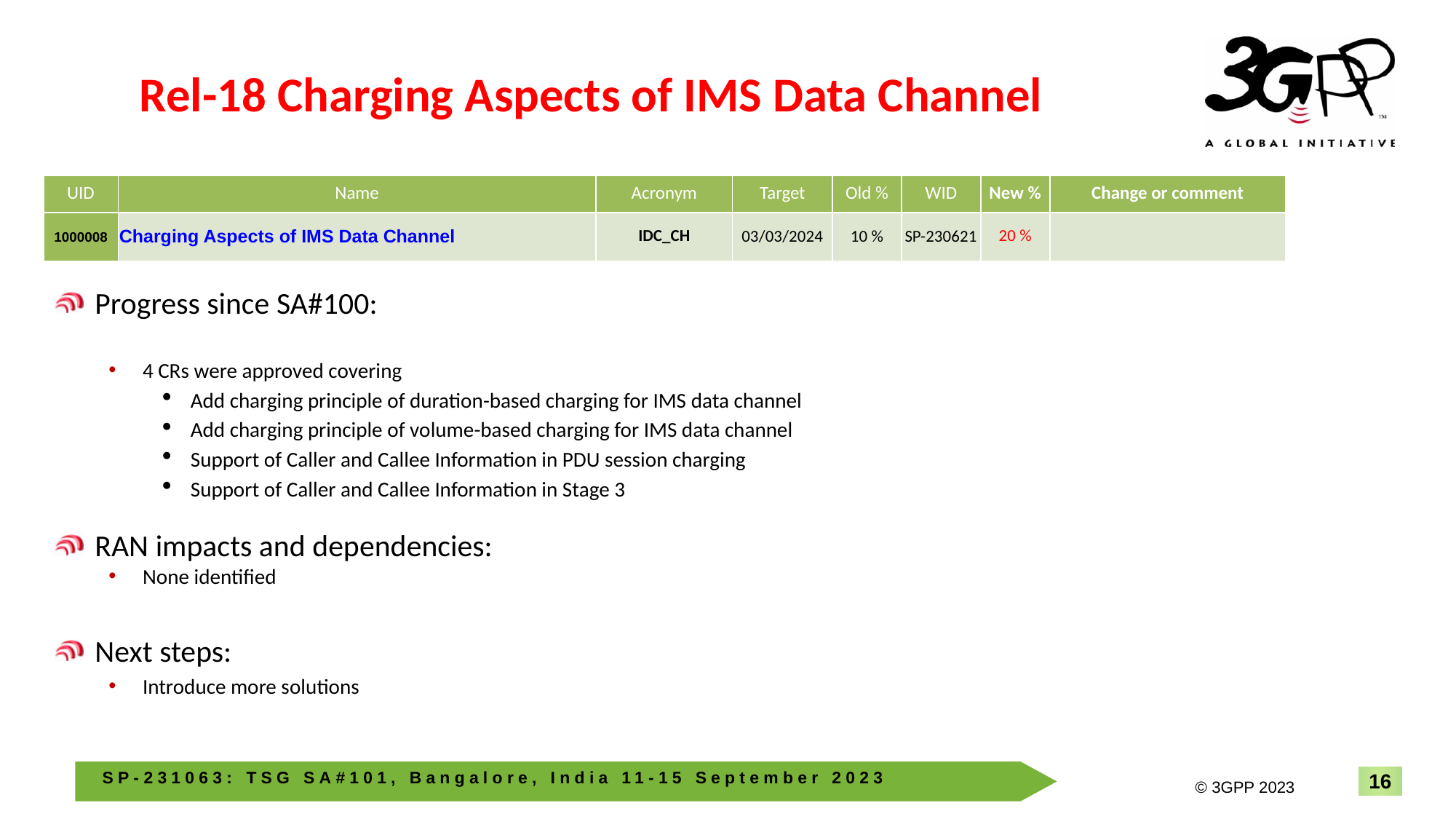

# Rel-18 Charging Aspects of IMS Data Channel
| UID | Name | Acronym | Target | Old % | WID | New % | Change or comment |
| --- | --- | --- | --- | --- | --- | --- | --- |
| 1000008 | Charging Aspects of IMS Data Channel | IDC\_CH | 03/03/2024 | 10 % | SP-230621 | 20 % |  |
Progress since SA#100:

4 CRs were approved covering
Add charging principle of duration-based charging for IMS data channel
Add charging principle of volume-based charging for IMS data channel
Support of Caller and Callee Information in PDU session charging
Support of Caller and Callee Information in Stage 3

RAN impacts and dependencies:
None identified

Next steps:
Introduce more solutions